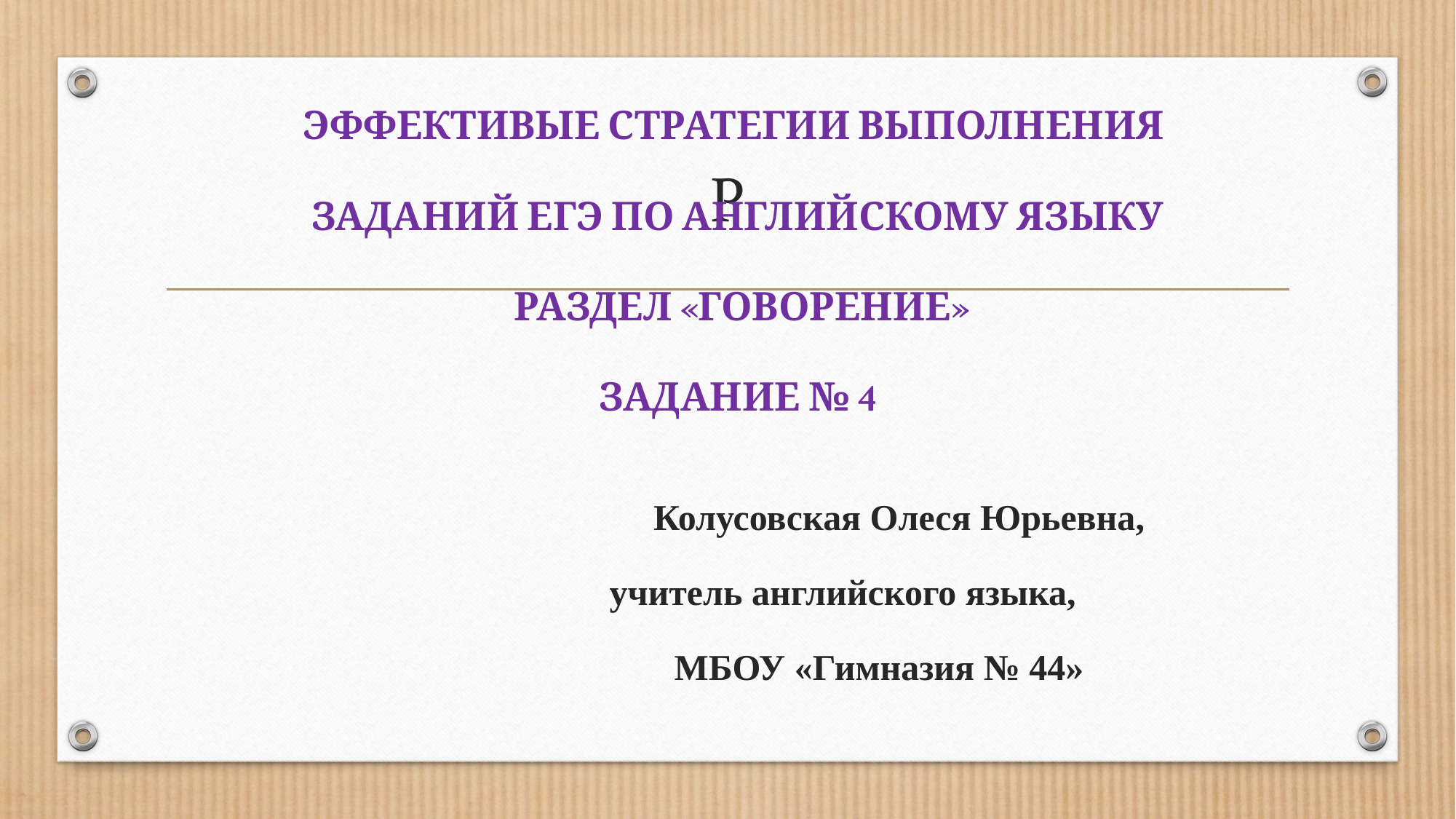

ЭФФЕКТИВЫЕ СТРАТЕГИИ ВЫПОЛНЕНИЯ
ЗАДАНИЙ ЕГЭ ПО АНГЛИЙСКОМУ ЯЗЫКУ
 РАЗДЕЛ «ГОВОРЕНИЕ»
ЗАДАНИЕ № 4

                                                Колусовская Олеся Юрьевна,
							        учитель английского языка,
                               МБОУ «Гимназия № 44»

# P